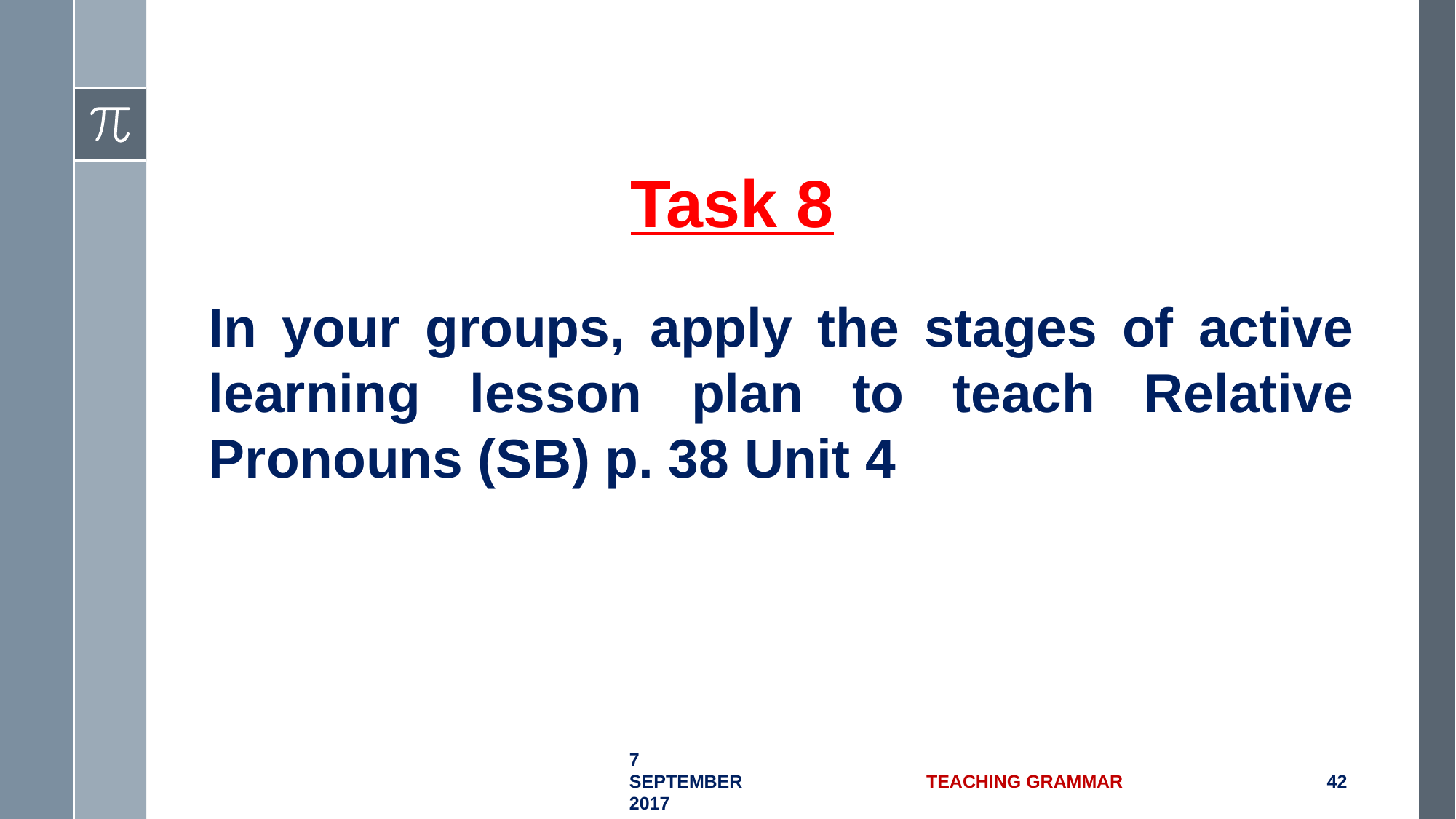

Task 8
In your groups, apply the stages of active learning lesson plan to teach Relative Pronouns (SB) p. 38 Unit 4
7 September 2017
Teaching Grammar
42